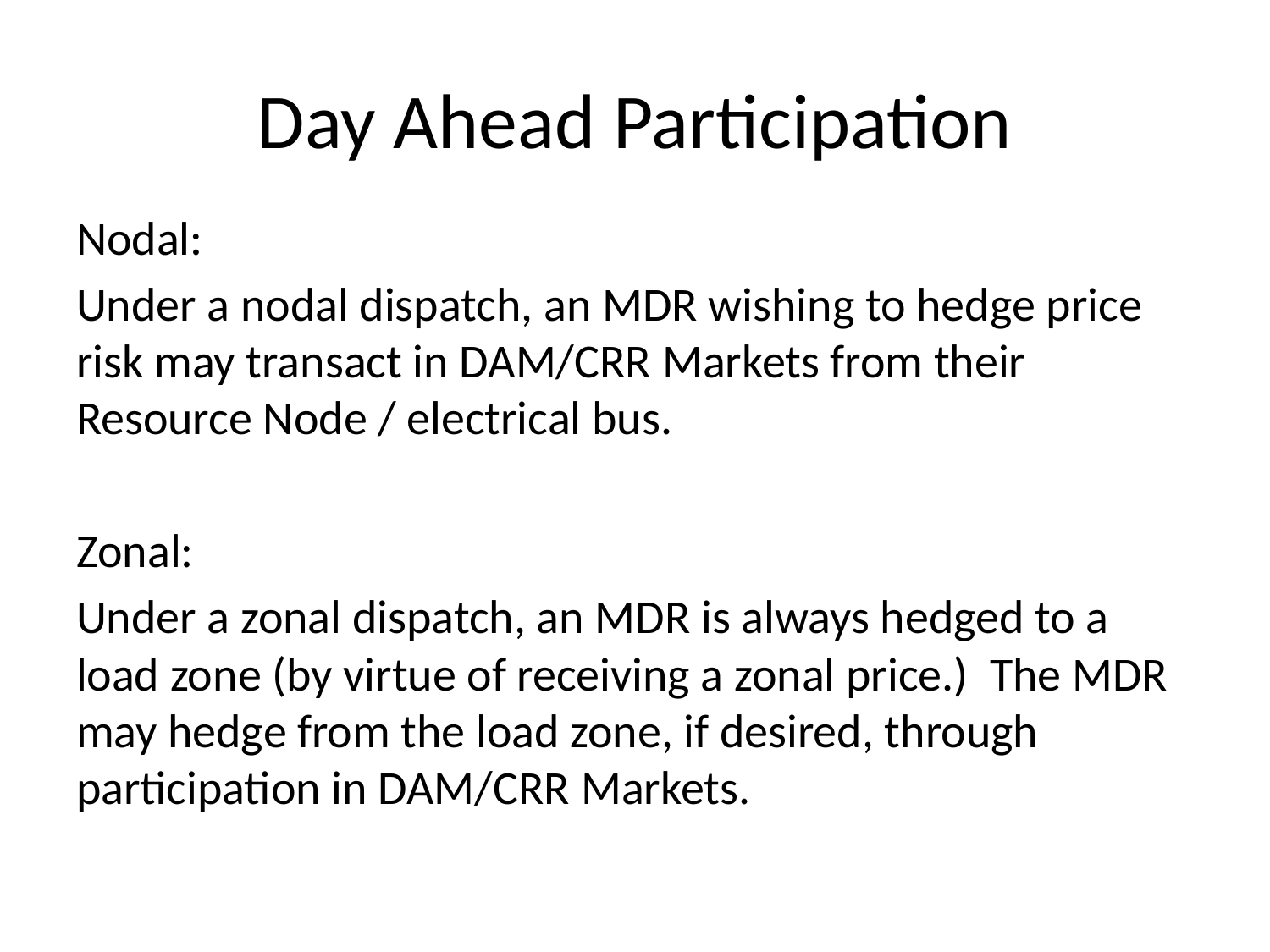

# Day Ahead Participation
Nodal:
Under a nodal dispatch, an MDR wishing to hedge price risk may transact in DAM/CRR Markets from their Resource Node / electrical bus.

Zonal:
Under a zonal dispatch, an MDR is always hedged to a load zone (by virtue of receiving a zonal price.)  The MDR may hedge from the load zone, if desired, through participation in DAM/CRR Markets.